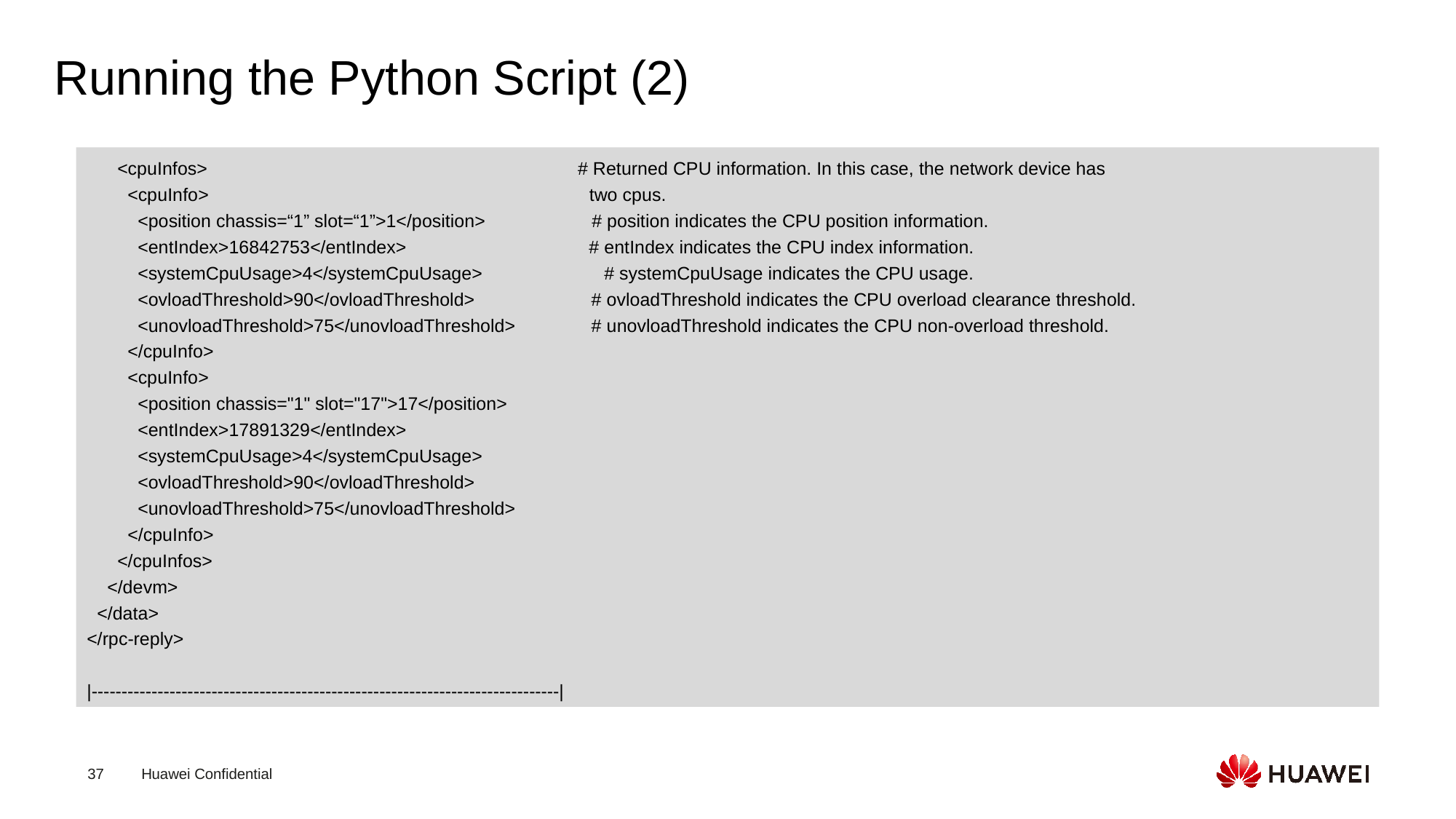

# Running the Python Script (2)
      <cpuInfos>                                                                         # Returned CPU information. In this case, the network device has
        <cpuInfo>                                                                           two cpus.
          <position chassis=“1” slot=“1”>1</position>                     # position indicates the CPU position information.
          <entIndex>16842753</entIndex>                                    # entIndex indicates the CPU index information.
          <systemCpuUsage>4</systemCpuUsage>                        # systemCpuUsage indicates the CPU usage.
          <ovloadThreshold>90</ovloadThreshold>                       # ovloadThreshold indicates the CPU overload clearance threshold.
          <unovloadThreshold>75</unovloadThreshold>               # unovloadThreshold indicates the CPU non-overload threshold.
        </cpuInfo>
        <cpuInfo>
          <position chassis="1" slot="17">17</position>
          <entIndex>17891329</entIndex>
          <systemCpuUsage>4</systemCpuUsage>
          <ovloadThreshold>90</ovloadThreshold>
          <unovloadThreshold>75</unovloadThreshold>
        </cpuInfo>
      </cpuInfos>
    </devm>
  </data>
</rpc-reply>

|------------------------------------------------------------------------------|